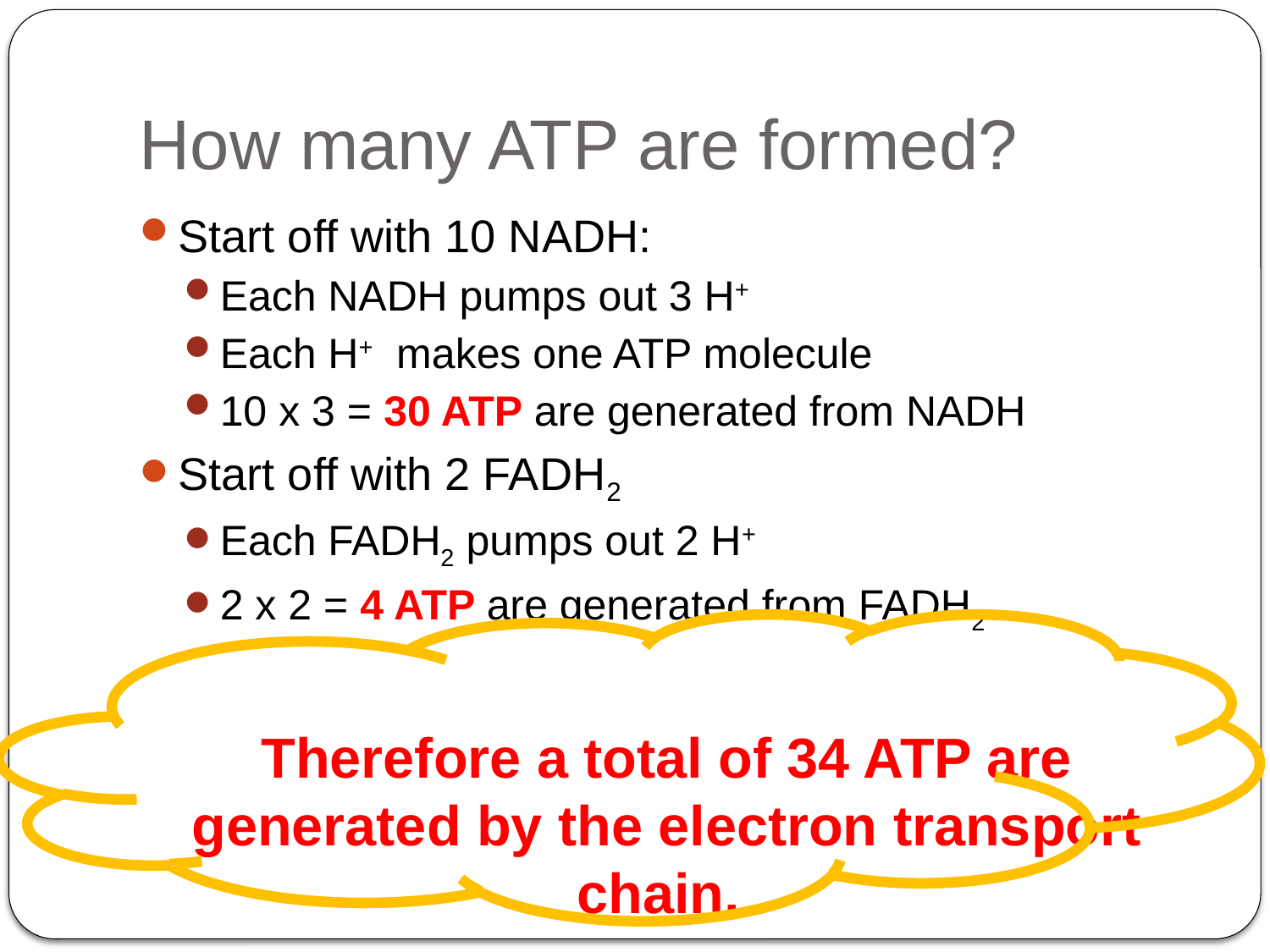

# How many ATP are formed?
Start off with 10 NADH:
Each NADH pumps out 3 H+
Each H+  makes one ATP molecule
10 x 3 = 30 ATP are generated from NADH
Start off with 2 FADH2
Each FADH2 pumps out 2 H+
2 x 2 = 4 ATP are generated from FADH2

Therefore a total of 34 ATP are generated by the electron transport chain.